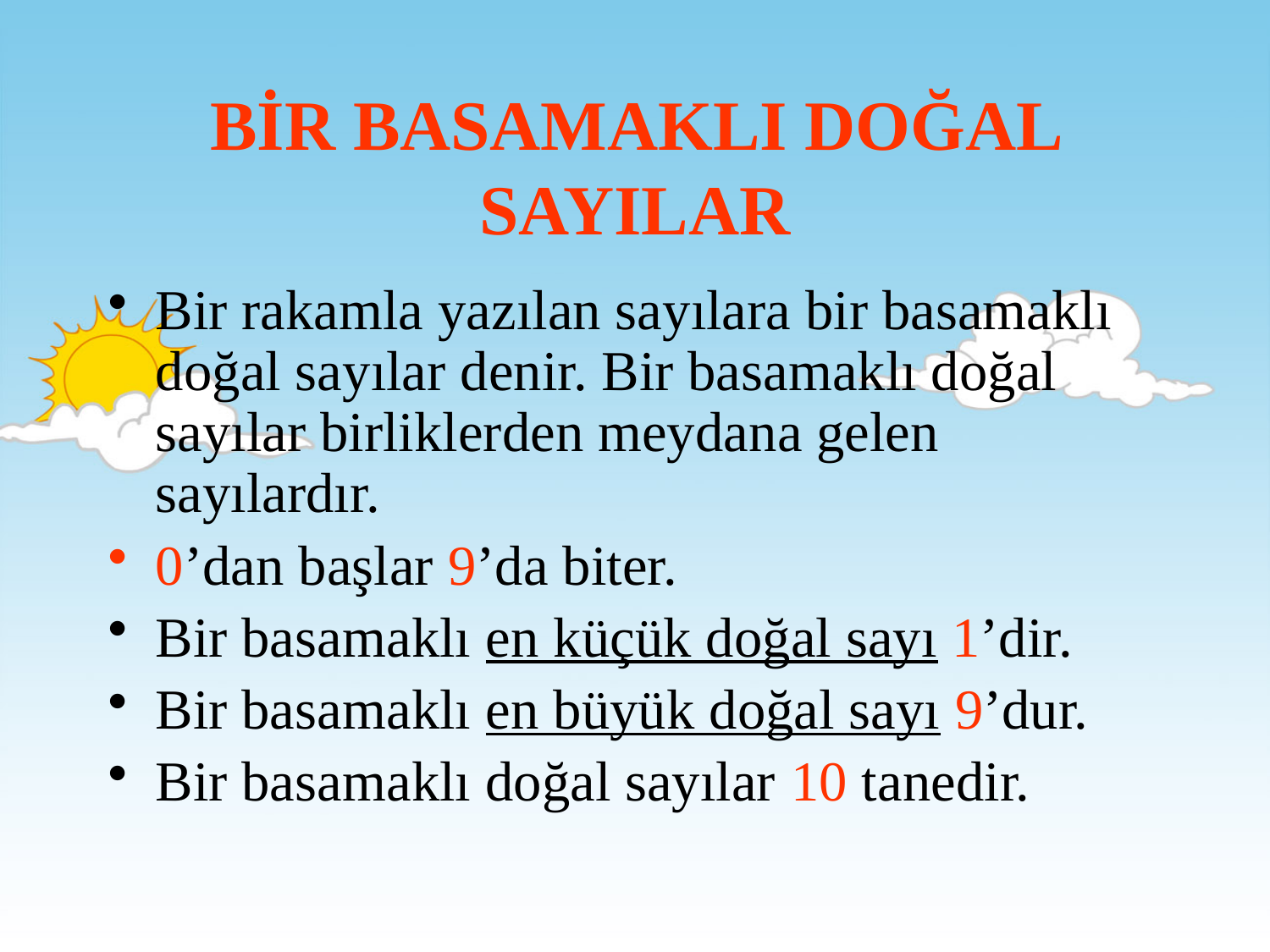

# BİR BASAMAKLI DOĞAL SAYILAR
Bir rakamla yazılan sayılara bir basamaklı doğal sayılar denir. Bir basamaklı doğal sayılar birliklerden meydana gelen sayılardır.
0’dan başlar 9’da biter.
Bir basamaklı en küçük doğal sayı 1’dir.
Bir basamaklı en büyük doğal sayı 9’dur.
Bir basamaklı doğal sayılar 10 tanedir.